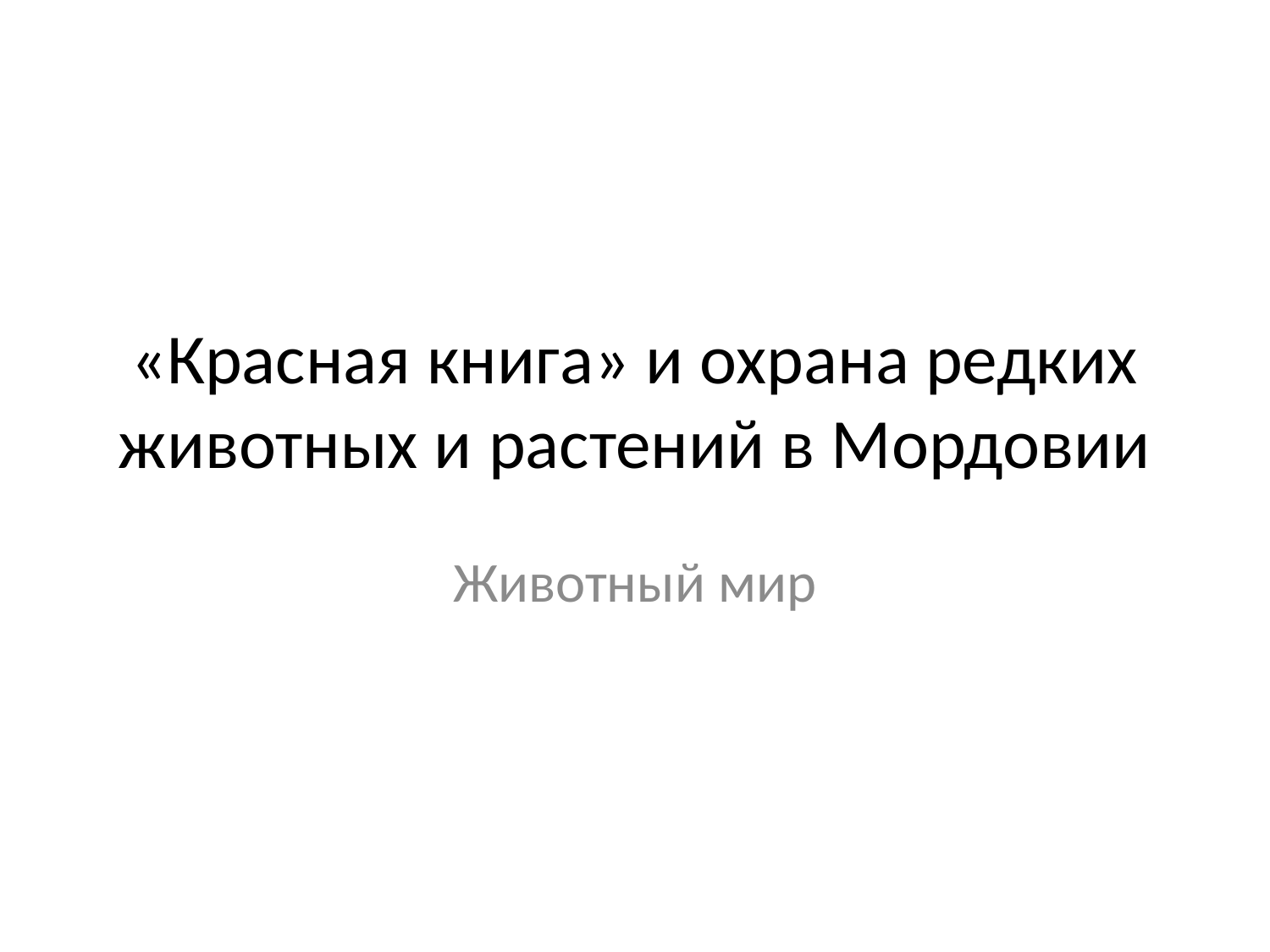

# «Красная книга» и охрана редких животных и растений в Мордовии
Животный мир